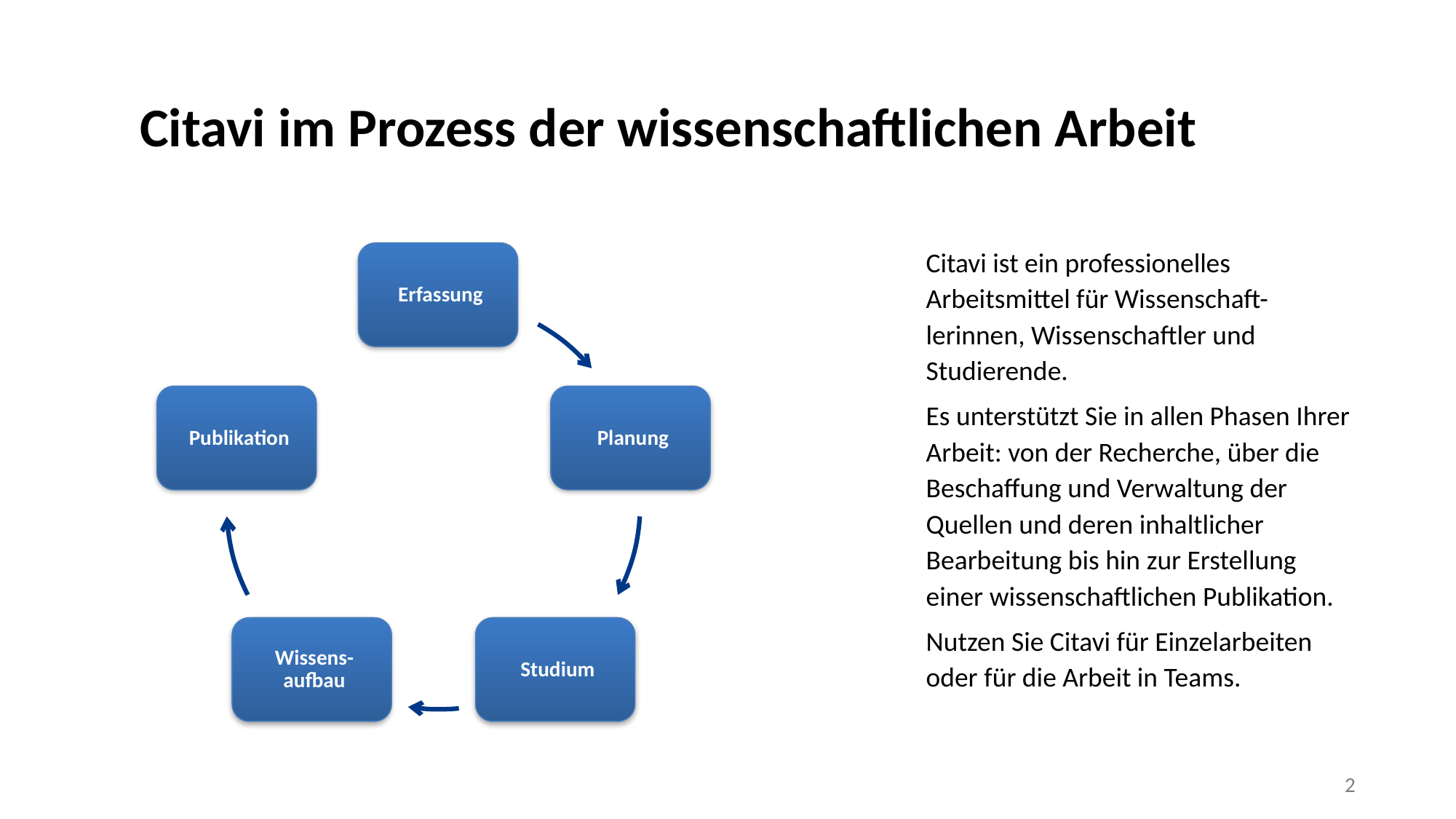

# Citavi im Prozess der wissenschaftlichen Arbeit
Citavi ist ein professionelles Arbeitsmittel für Wissenschaft-lerinnen, Wissenschaftler und Studierende.
Es unterstützt Sie in allen Phasen Ihrer Arbeit: von der Recherche, über die Beschaffung und Verwaltung der Quellen und deren inhaltlicher Bearbeitung bis hin zur Erstellung einer wissenschaftlichen Publikation.
Nutzen Sie Citavi für Einzelarbeiten oder für die Arbeit in Teams.

Erfassung
Planung
Studium
Wissens-aufbau
Publikation
2